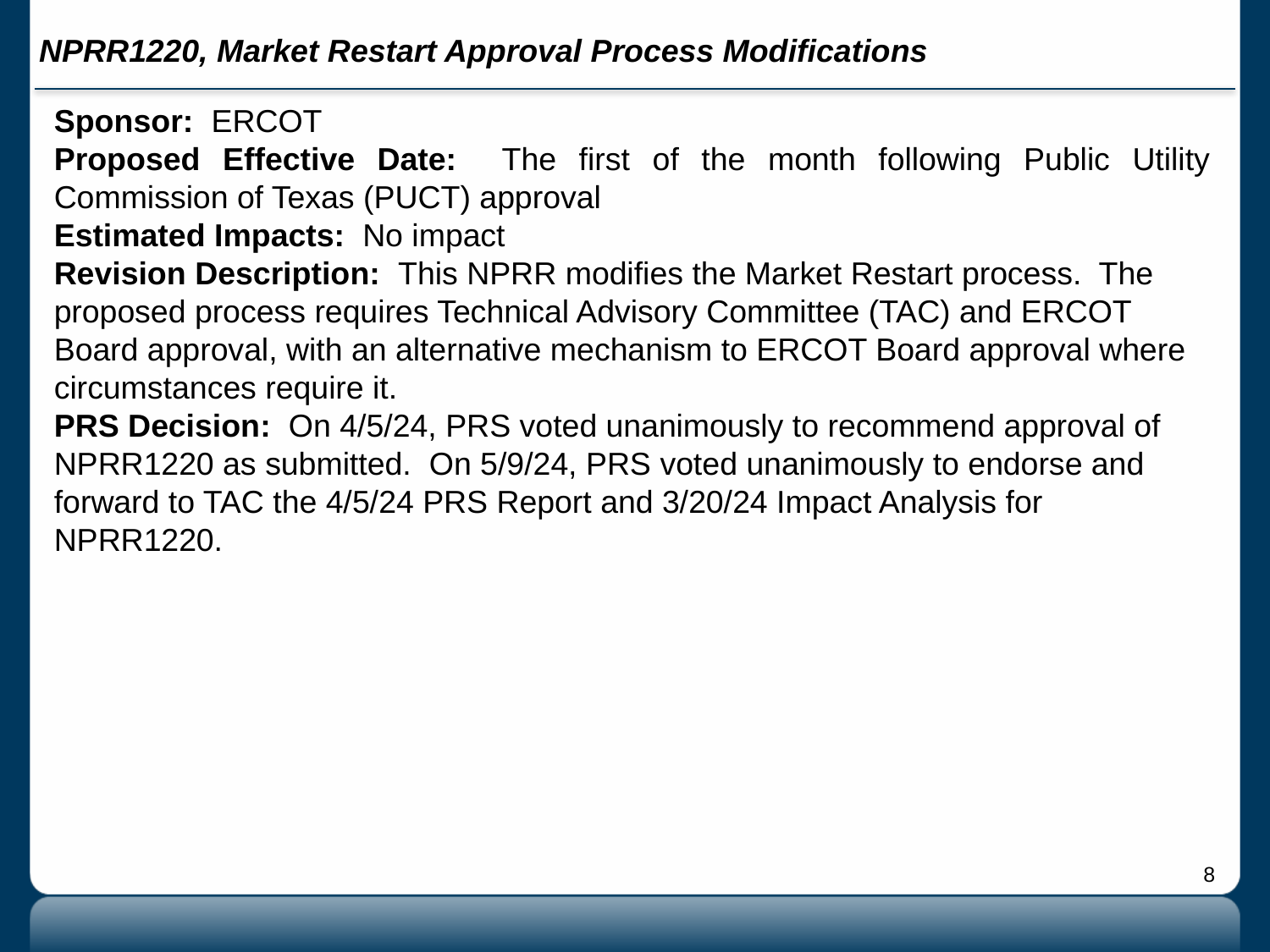

# NPRR1220, Market Restart Approval Process Modifications
Sponsor:  ERCOT
Proposed Effective Date:  The first of the month following Public Utility Commission of Texas (PUCT) approval
Estimated Impacts:  No impact
Revision Description:  This NPRR modifies the Market Restart process.  The proposed process requires Technical Advisory Committee (TAC) and ERCOT Board approval, with an alternative mechanism to ERCOT Board approval where circumstances require it.
PRS Decision:  On 4/5/24, PRS voted unanimously to recommend approval of NPRR1220 as submitted.  On 5/9/24, PRS voted unanimously to endorse and forward to TAC the 4/5/24 PRS Report and 3/20/24 Impact Analysis for NPRR1220.